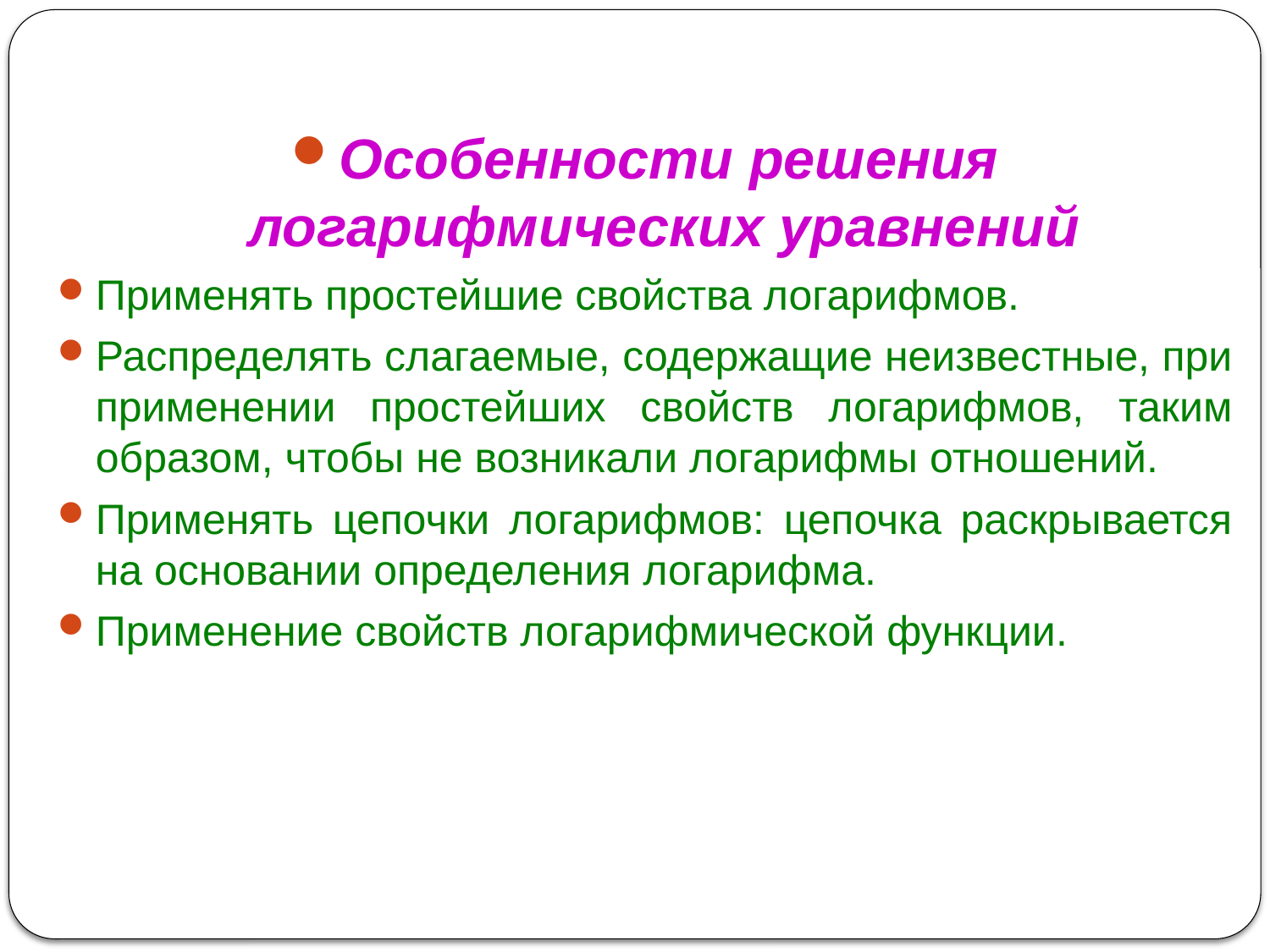

#
Особенности решения логарифмических уравнений
Применять простейшие свойства логарифмов.
Распределять слагаемые, содержащие неизвестные, при применении простейших свойств логарифмов, таким образом, чтобы не возникали логарифмы отношений.
Применять цепочки логарифмов: цепочка раскрывается на основании определения логарифма.
Применение свойств логарифмической функции.